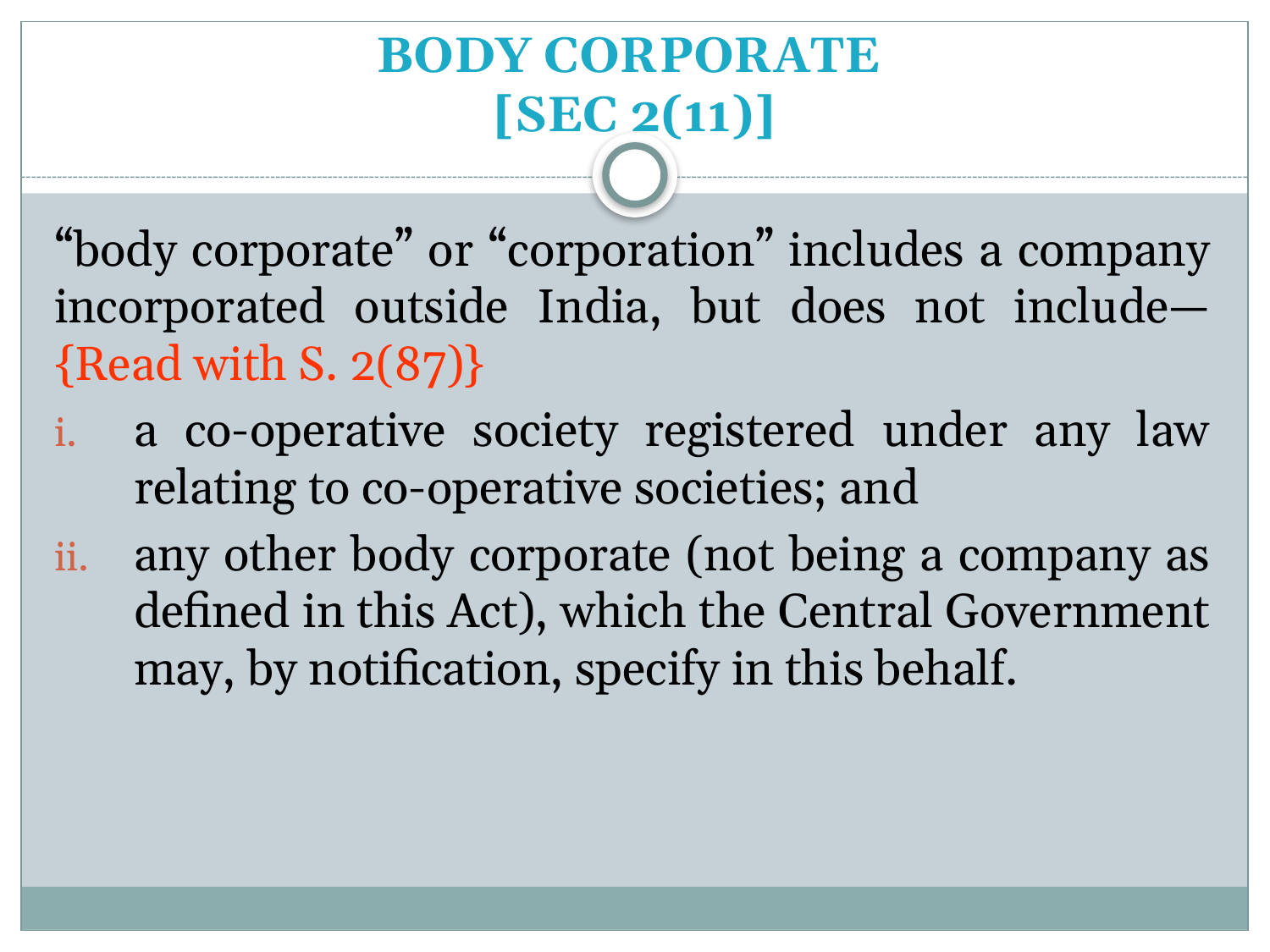

# body corporate [Sec 2(11)]
“body corporate” or “corporation” includes a company incorporated outside India, but does not include— {Read with S. 2(87)}
a co-operative society registered under any law relating to co-operative societies; and
any other body corporate (not being a company as defined in this Act), which the Central Government may, by notification, specify in this behalf.